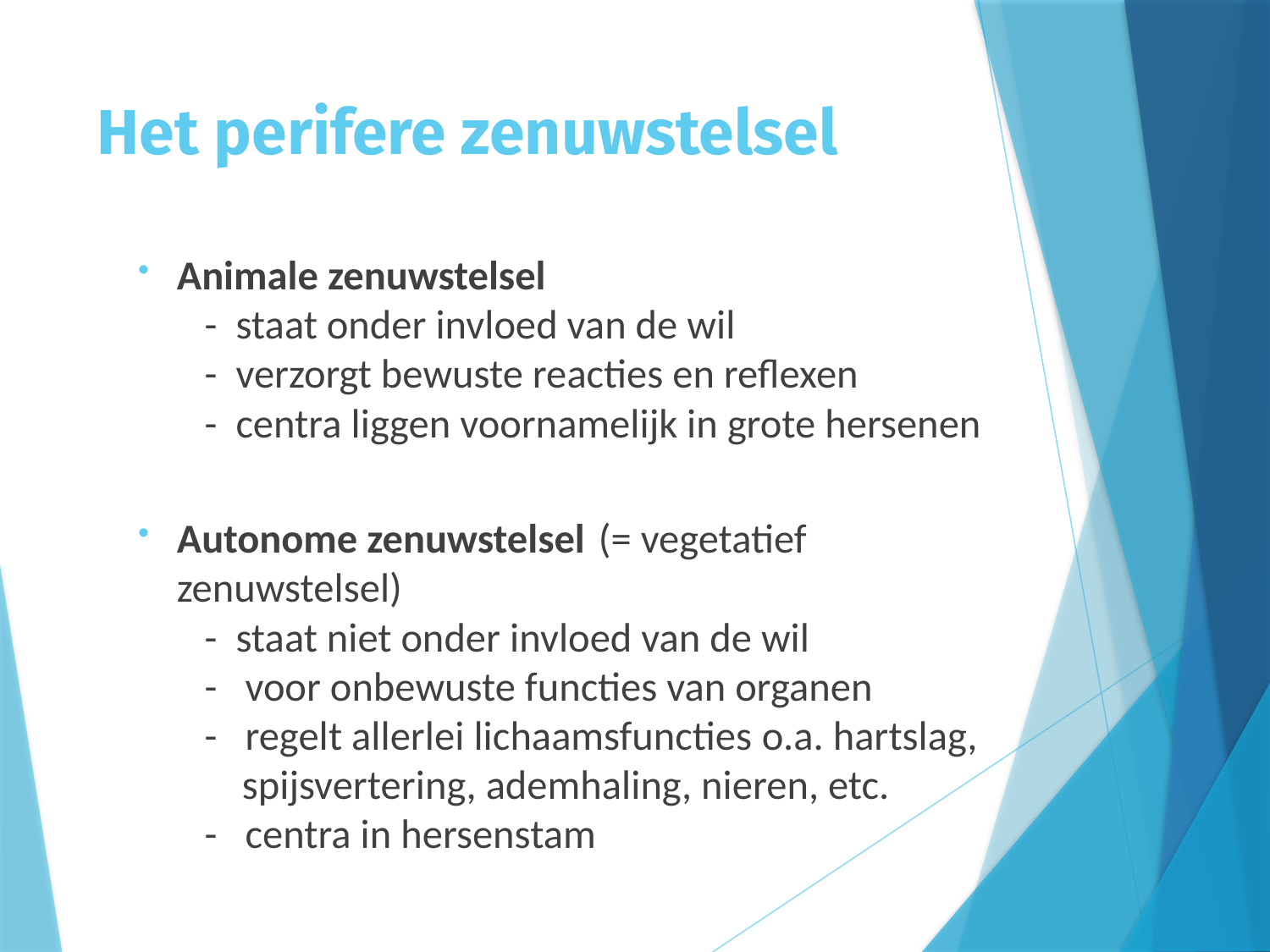

# Het perifere zenuwstelsel

Animale zenuwstelsel
   -  staat onder invloed van de wil
   -  verzorgt bewuste reacties en reflexen
   -  centra liggen voornamelijk in grote hersenen
Autonome zenuwstelsel (= vegetatief zenuwstelsel)
   -  staat niet onder invloed van de wil
   -   voor onbewuste functies van organen
   -   regelt allerlei lichaamsfuncties o.a. hartslag,
       spijsvertering, ademhaling, nieren, etc.
   -   centra in hersenstam